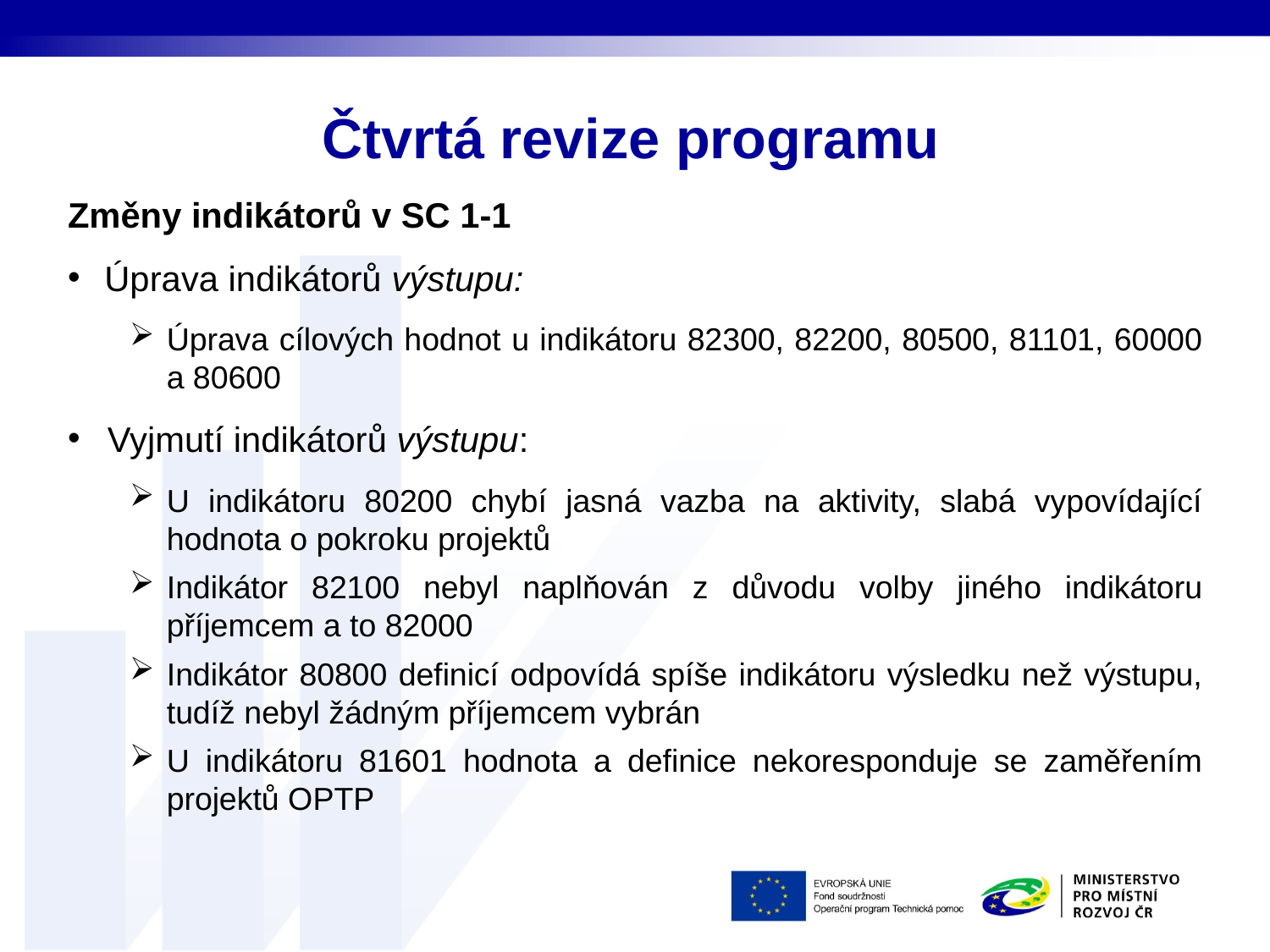

# Čtvrtá revize programu
Změny indikátorů v SC 1-1
Úprava indikátorů výstupu:
Úprava cílových hodnot u indikátoru 82300, 82200, 80500, 81101, 60000 a 80600
Vyjmutí indikátorů výstupu:
U indikátoru 80200 chybí jasná vazba na aktivity, slabá vypovídající hodnota o pokroku projektů
Indikátor 82100 nebyl naplňován z důvodu volby jiného indikátoru příjemcem a to 82000
Indikátor 80800 definicí odpovídá spíše indikátoru výsledku než výstupu, tudíž nebyl žádným příjemcem vybrán
U indikátoru 81601 hodnota a definice nekoresponduje se zaměřením projektů OPTP